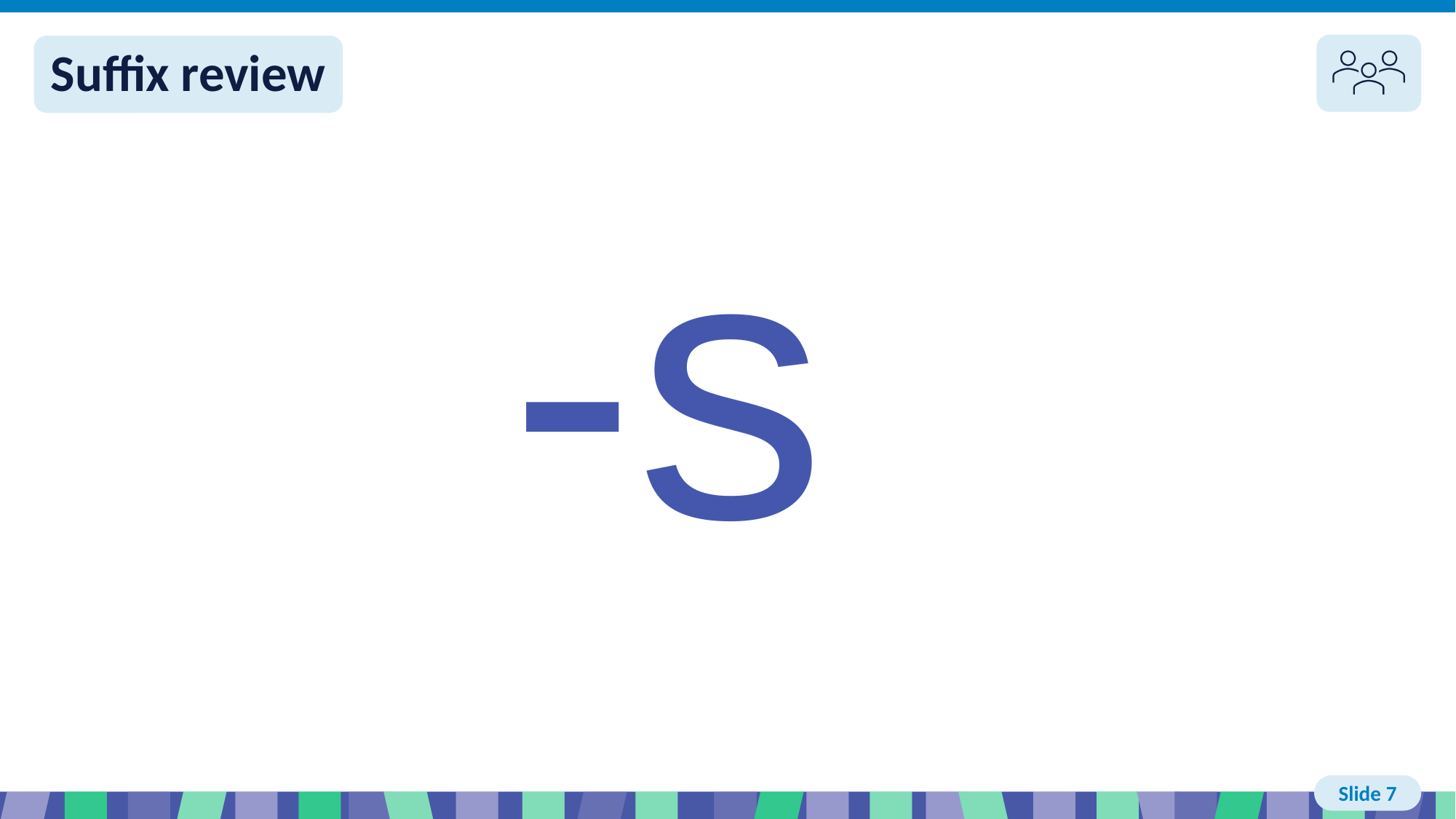

# Slide 7 Review You do
-s